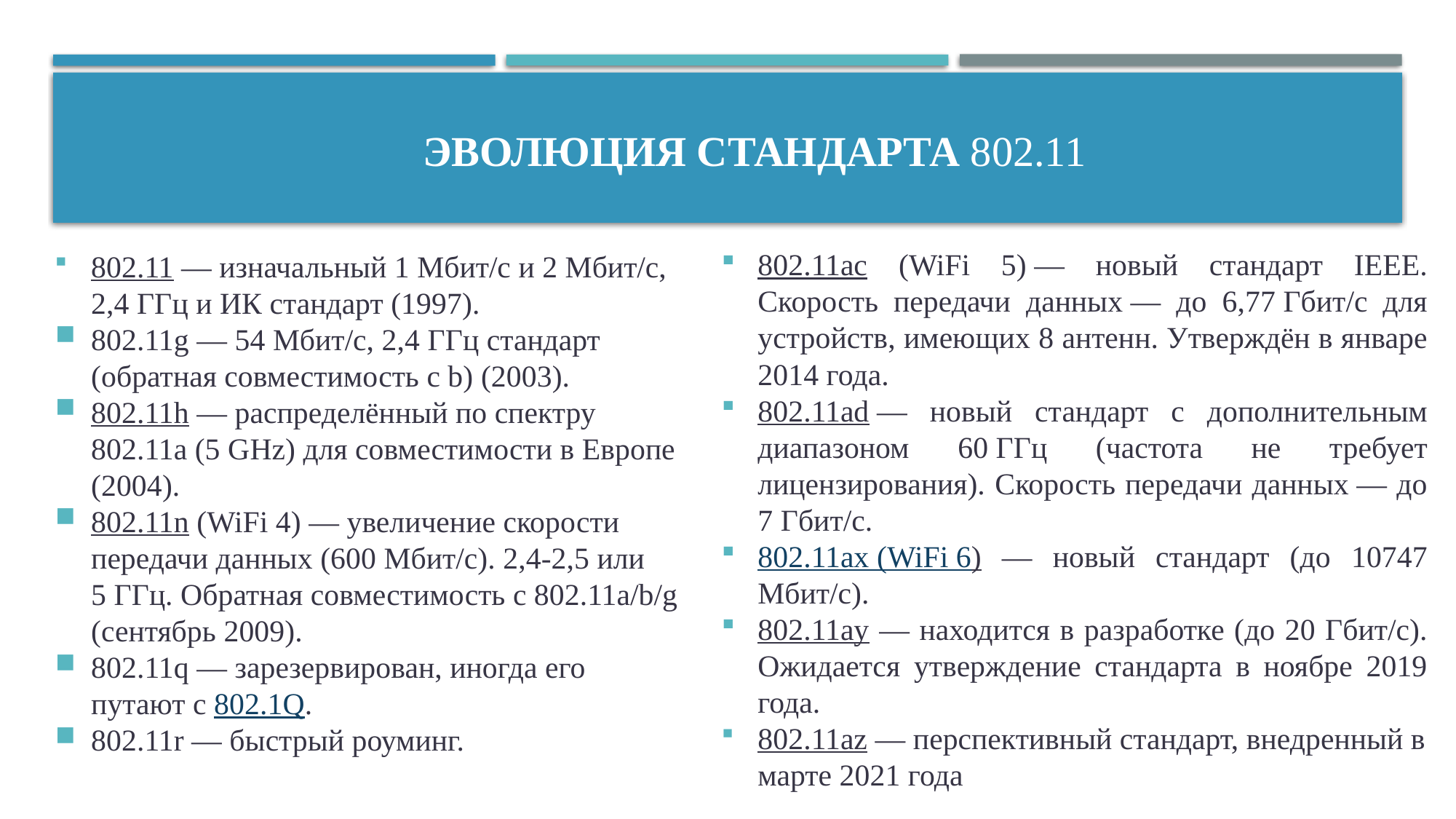

# Эволюция стандарта 802.11
802.11ac (WiFi 5) — новый стандарт IEEE. Скорость передачи данных — до 6,77 Гбит/с для устройств, имеющих 8 антенн. Утверждён в январе 2014 года.
802.11ad — новый стандарт с дополнительным диапазоном 60 ГГц (частота не требует лицензирования). Скорость передачи данных — до 7 Гбит/с.
802.11ax (WiFi 6) — новый стандарт (до 10747 Мбит/с).
802.11ay — находится в разработке (до 20 Гбит/с). Ожидается утверждение стандарта в ноябре 2019 года.
802.11az — перспективный стандарт, внедренный в марте 2021 года
802.11 — изначальный 1 Мбит/с и 2 Мбит/c, 2,4 ГГц и ИК стандарт (1997).
802.11g — 54 Мбит/c, 2,4 ГГц стандарт (обратная совместимость с b) (2003).
802.11h — распределённый по спектру 802.11a (5 GHz) для совместимости в Европе (2004).
802.11n (WiFi 4) — увеличение скорости передачи данных (600 Мбит/c). 2,4-2,5 или 5 ГГц. Обратная совместимость с 802.11a/b/g (сентябрь 2009).
802.11q — зарезервирован, иногда его путают с 802.1Q.
802.11r — быстрый роуминг.